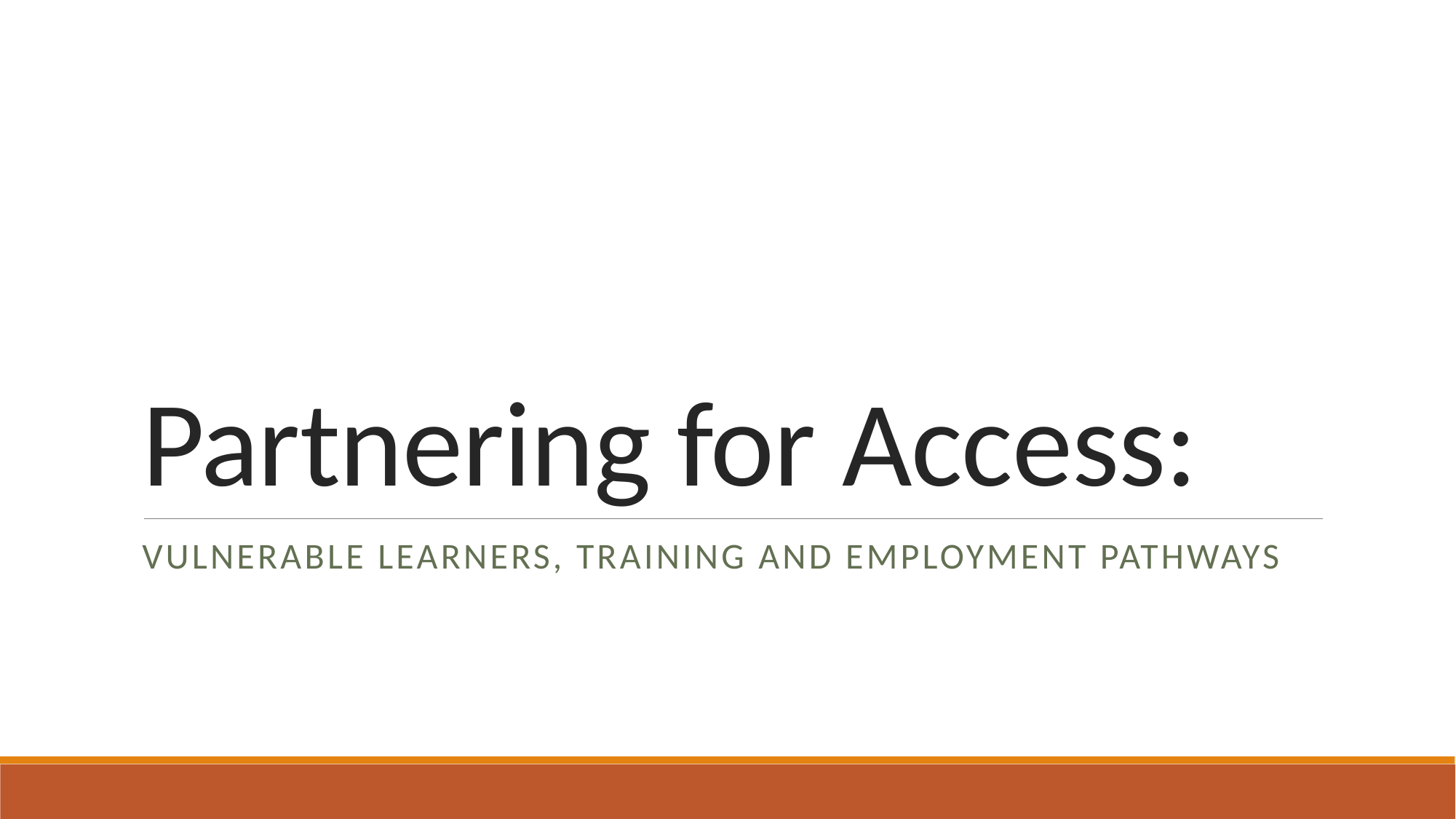

# Partnering for Access:
Vulnerable learners, training and employment pathways